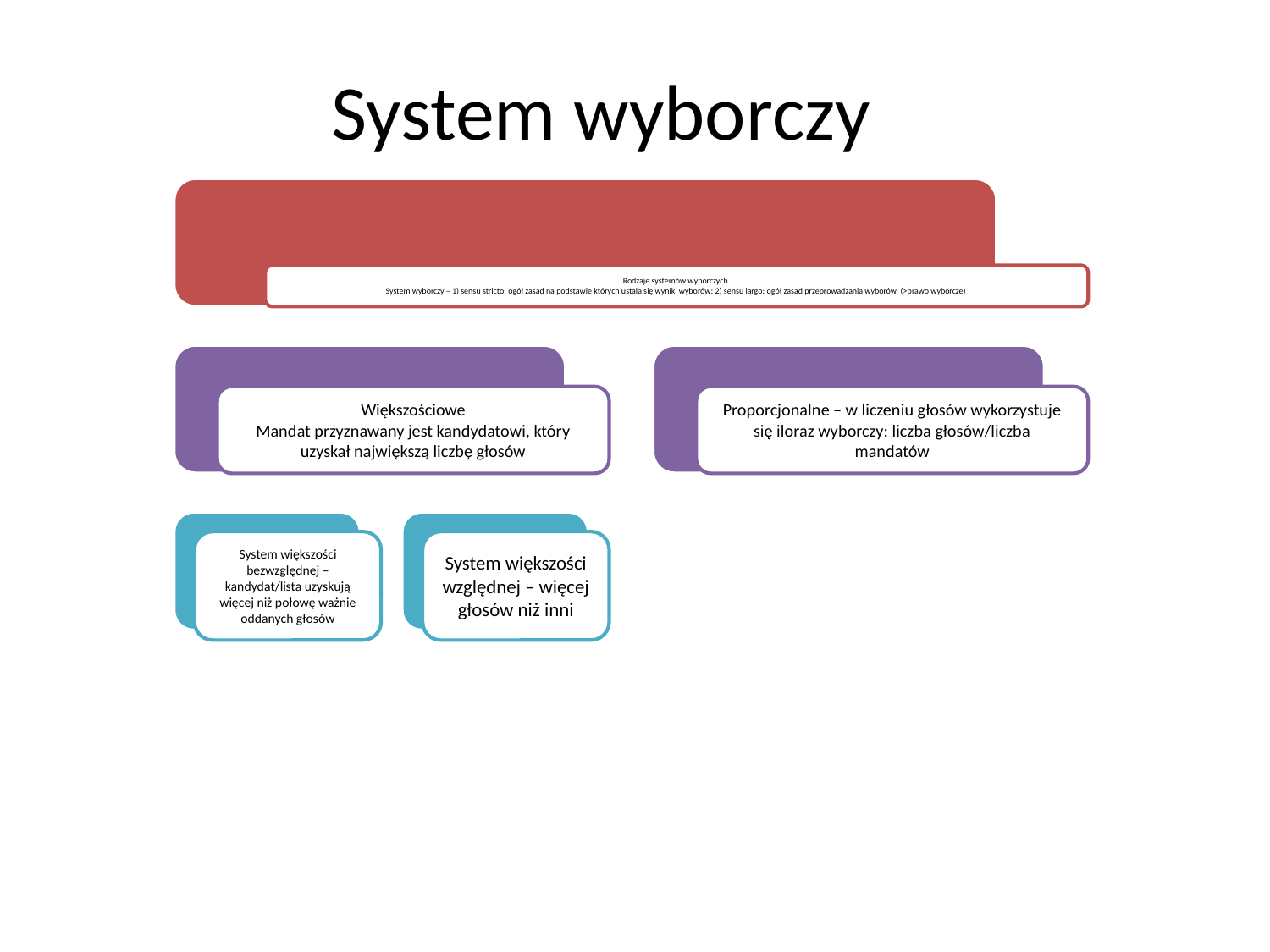

# System wyborczy
Rodzaje systemów wyborczych
System wyborczy – 1) sensu stricto: ogół zasad na podstawie których ustala się wyniki wyborów; 2) sensu largo: ogół zasad przeprowadzania wyborów  (>prawo wyborcze)
Większościowe
Mandat przyznawany jest kandydatowi, który uzyskał największą liczbę głosów
System większości bezwzględnej – kandydat/lista uzyskują więcej niż połowę ważnie oddanych głosów
System większości względnej – więcej głosów niż inni
Proporcjonalne – w liczeniu głosów wykorzystuje się iloraz wyborczy: liczba głosów/liczba mandatów